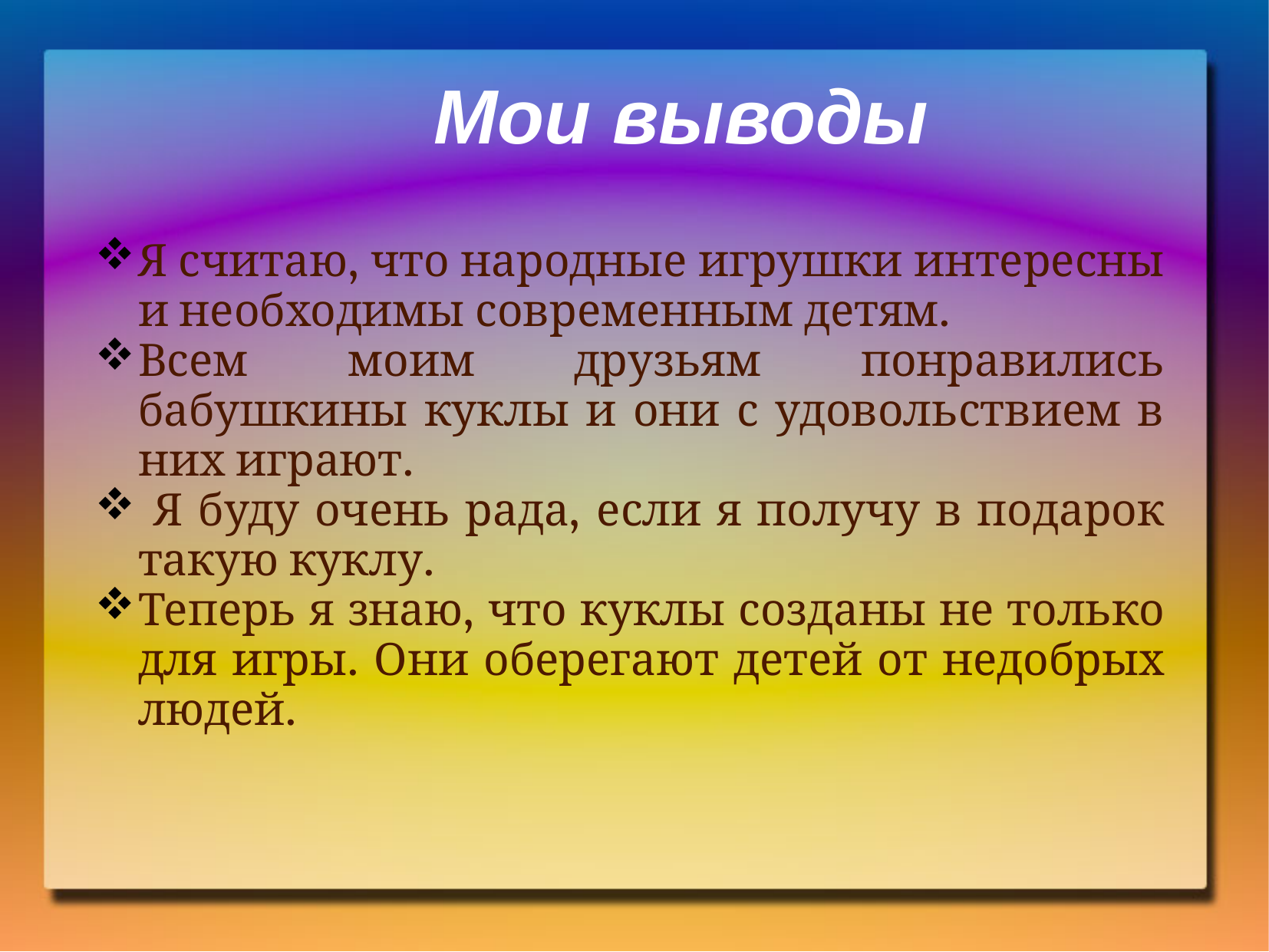

Мои выводы
Я считаю, что народные игрушки интересны и необходимы современным детям.
Всем моим друзьям понравились бабушкины куклы и они с удовольствием в них играют.
 Я буду очень рада, если я получу в подарок такую куклу.
Теперь я знаю, что куклы созданы не только для игры. Они оберегают детей от недобрых людей.